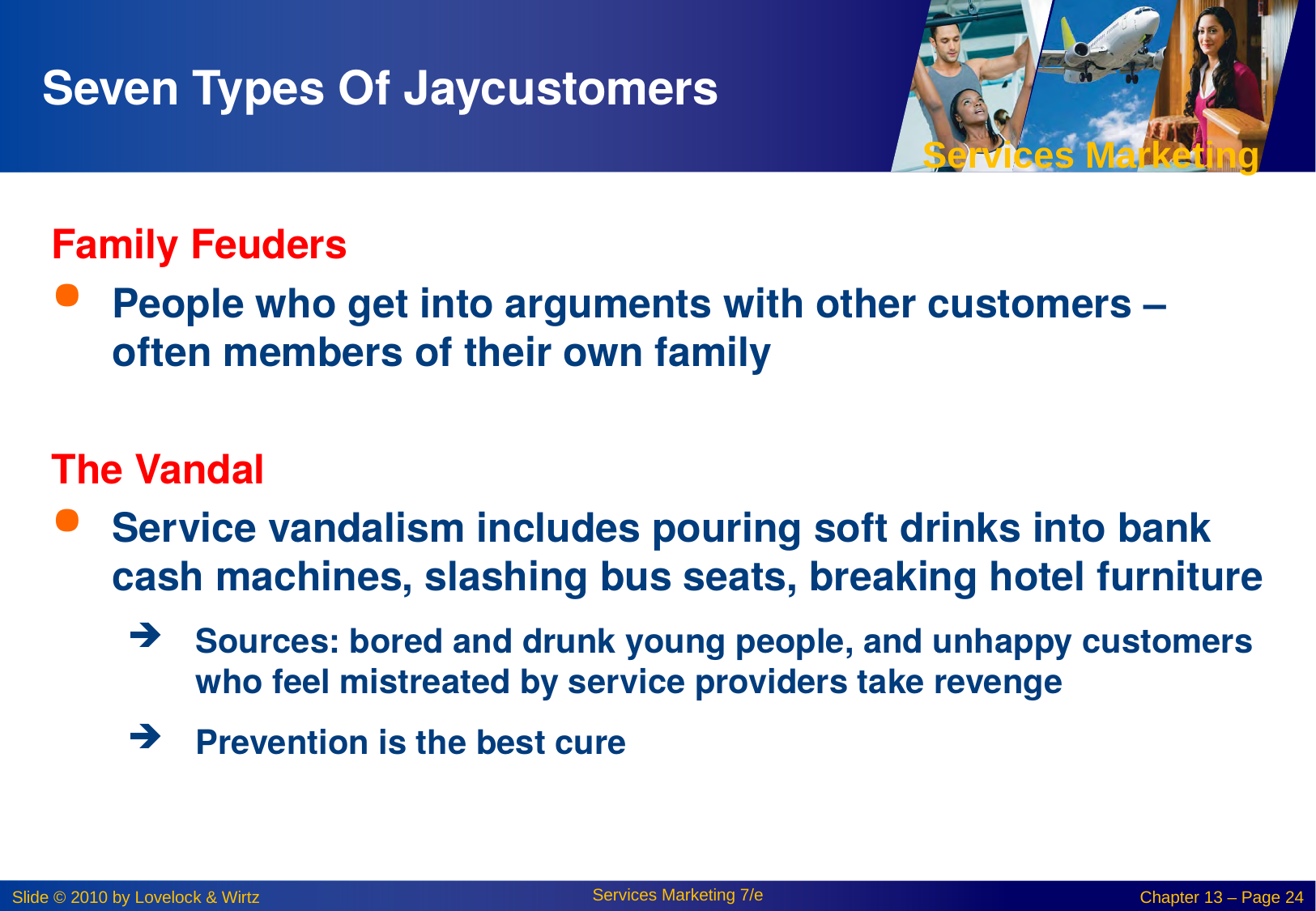

# Seven Types Of Jaycustomers
Family Feuders
People who get into arguments with other customers – often members of their own family

The Vandal
Service vandalism includes pouring soft drinks into bank cash machines, slashing bus seats, breaking hotel furniture
Sources: bored and drunk young people, and unhappy customers who feel mistreated by service providers take revenge
Prevention is the best cure